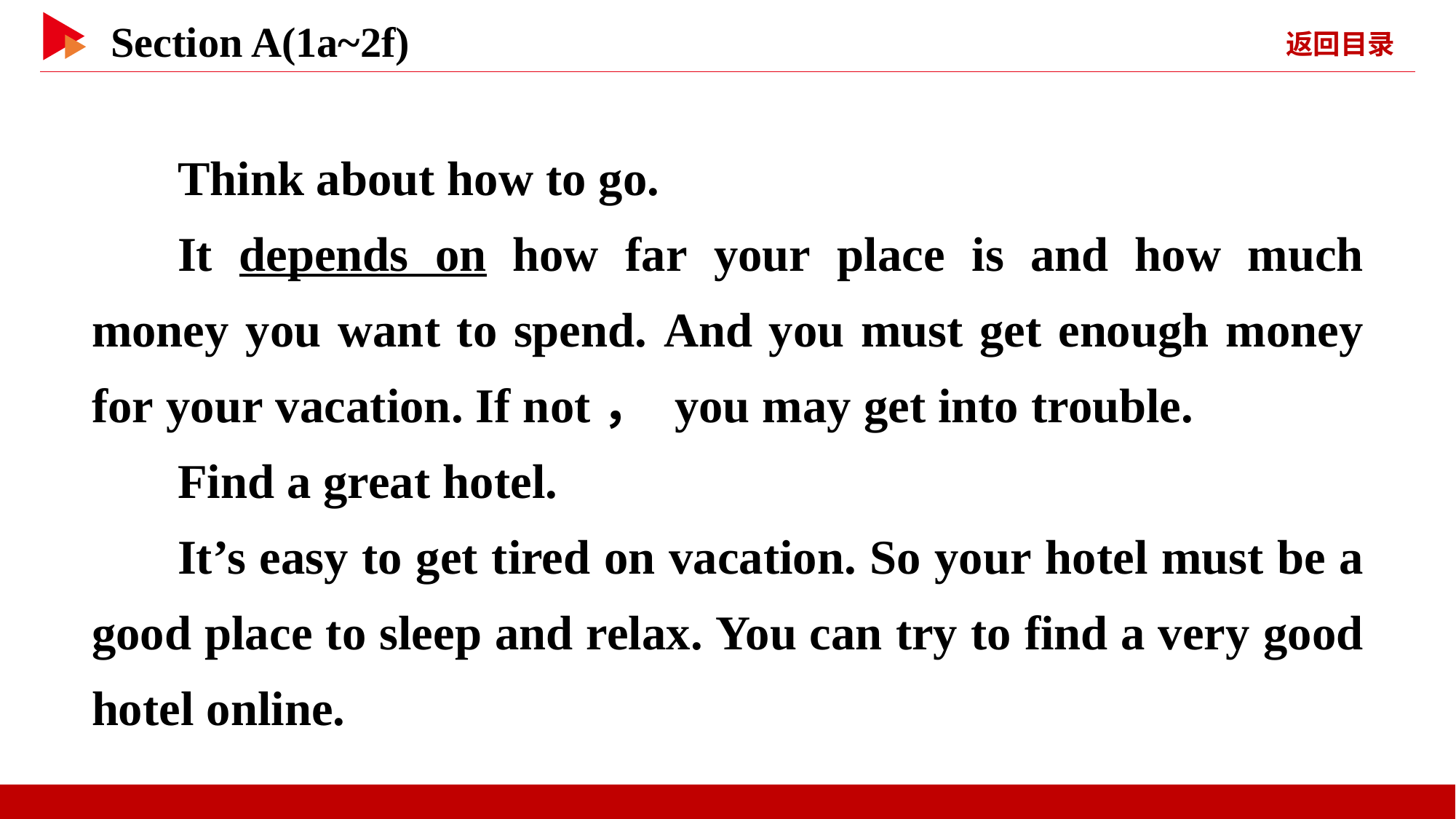

Think about how to go.
It depends on how far your place is and how much money you want to spend. And you must get enough money for your vacation. If not， you may get into trouble.
Find a great hotel.
It’s easy to get tired on vacation. So your hotel must be a good place to sleep and relax. You can try to find a very good hotel online.